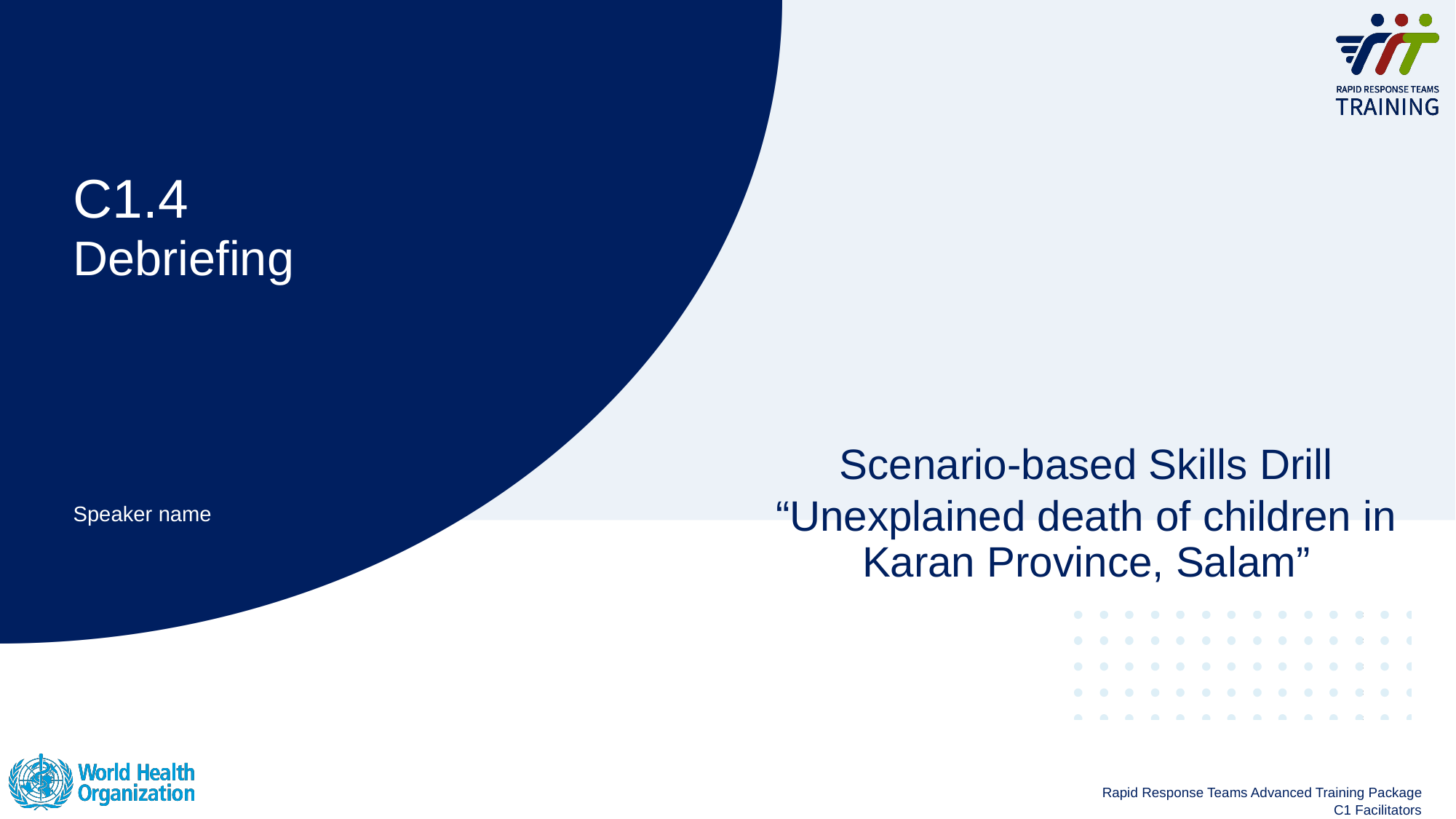

C1.4
# Debriefing
Scenario-based Skills Drill
“Unexplained death of children in Karan Province, Salam”
Speaker name